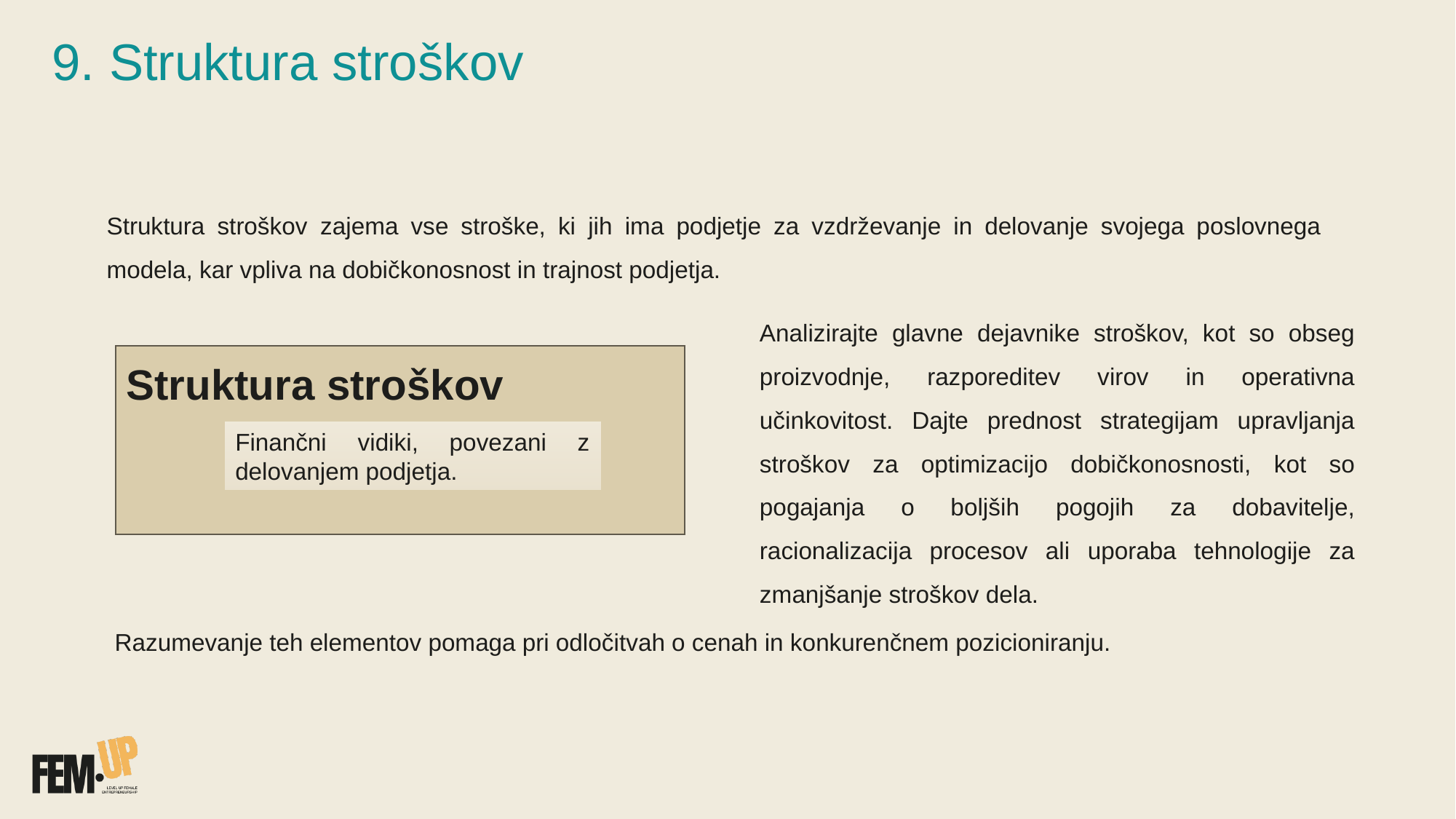

# 9. Struktura stroškov
Struktura stroškov zajema vse stroške, ki jih ima podjetje za vzdrževanje in delovanje svojega poslovnega modela, kar vpliva na dobičkonosnost in trajnost podjetja.
Analizirajte glavne dejavnike stroškov, kot so obseg proizvodnje, razporeditev virov in operativna učinkovitost. Dajte prednost strategijam upravljanja stroškov za optimizacijo dobičkonosnosti, kot so pogajanja o boljših pogojih za dobavitelje, racionalizacija procesov ali uporaba tehnologije za zmanjšanje stroškov dela.

Struktura stroškov
Finančni vidiki, povezani z delovanjem podjetja.
Razumevanje teh elementov pomaga pri odločitvah o cenah in konkurenčnem pozicioniranju.